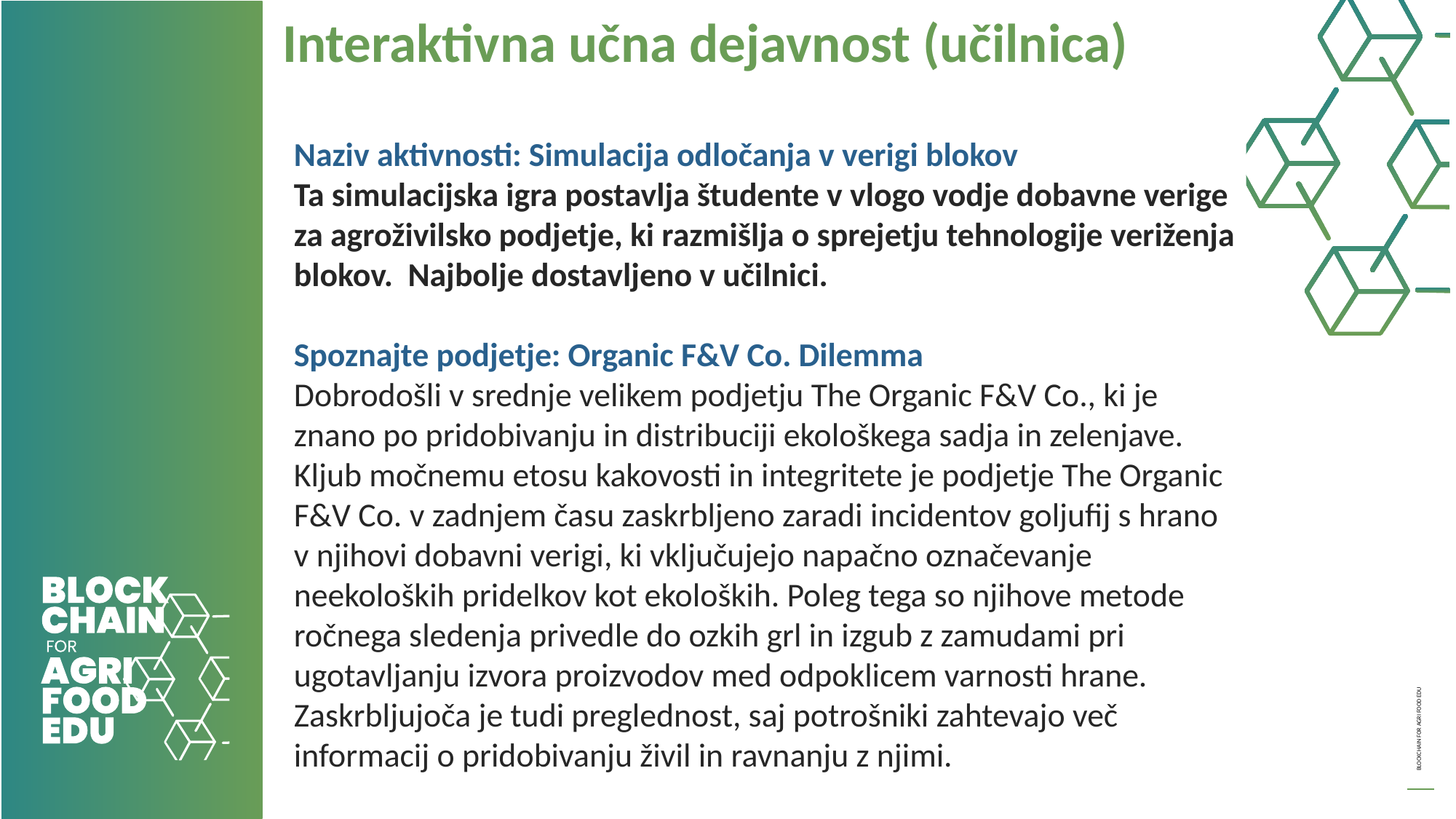

Interaktivna učna dejavnost (učilnica)

Naziv aktivnosti: Simulacija odločanja v verigi blokov
Ta simulacijska igra postavlja študente v vlogo vodje dobavne verige za agroživilsko podjetje, ki razmišlja o sprejetju tehnologije veriženja blokov.  Najbolje dostavljeno v učilnici.

Spoznajte podjetje: Organic F&V Co. Dilemma
Dobrodošli v srednje velikem podjetju The Organic F&V Co., ki je znano po pridobivanju in distribuciji ekološkega sadja in zelenjave. Kljub močnemu etosu kakovosti in integritete je podjetje The Organic F&V Co. v zadnjem času zaskrbljeno zaradi incidentov goljufij s hrano v njihovi dobavni verigi, ki vključujejo napačno označevanje neekoloških pridelkov kot ekoloških. Poleg tega so njihove metode ročnega sledenja privedle do ozkih grl in izgub z zamudami pri ugotavljanju izvora proizvodov med odpoklicem varnosti hrane. Zaskrbljujoča je tudi preglednost, saj potrošniki zahtevajo več informacij o pridobivanju živil in ravnanju z njimi.